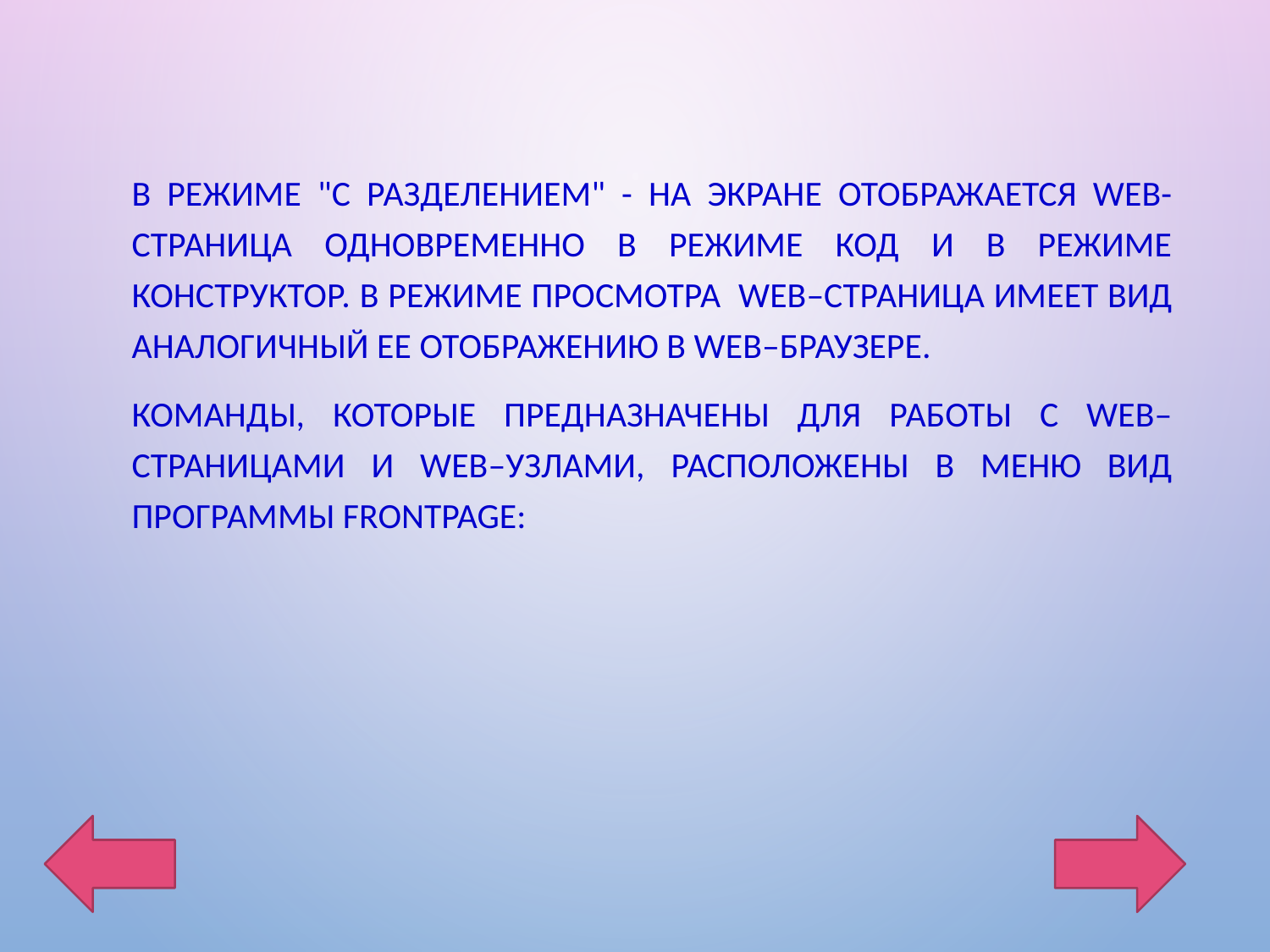

В режиме "С разделением" - на экране отображается Web-страница одновременно в режиме Код и в режиме Конструктор. В режиме просмотра  Web–страница имеет вид аналогичный ее отображению в Web–браузере.
Команды, которые предназначены для работы с Web–страницами и Web–узлами, расположены в меню Вид программы FrontPage: